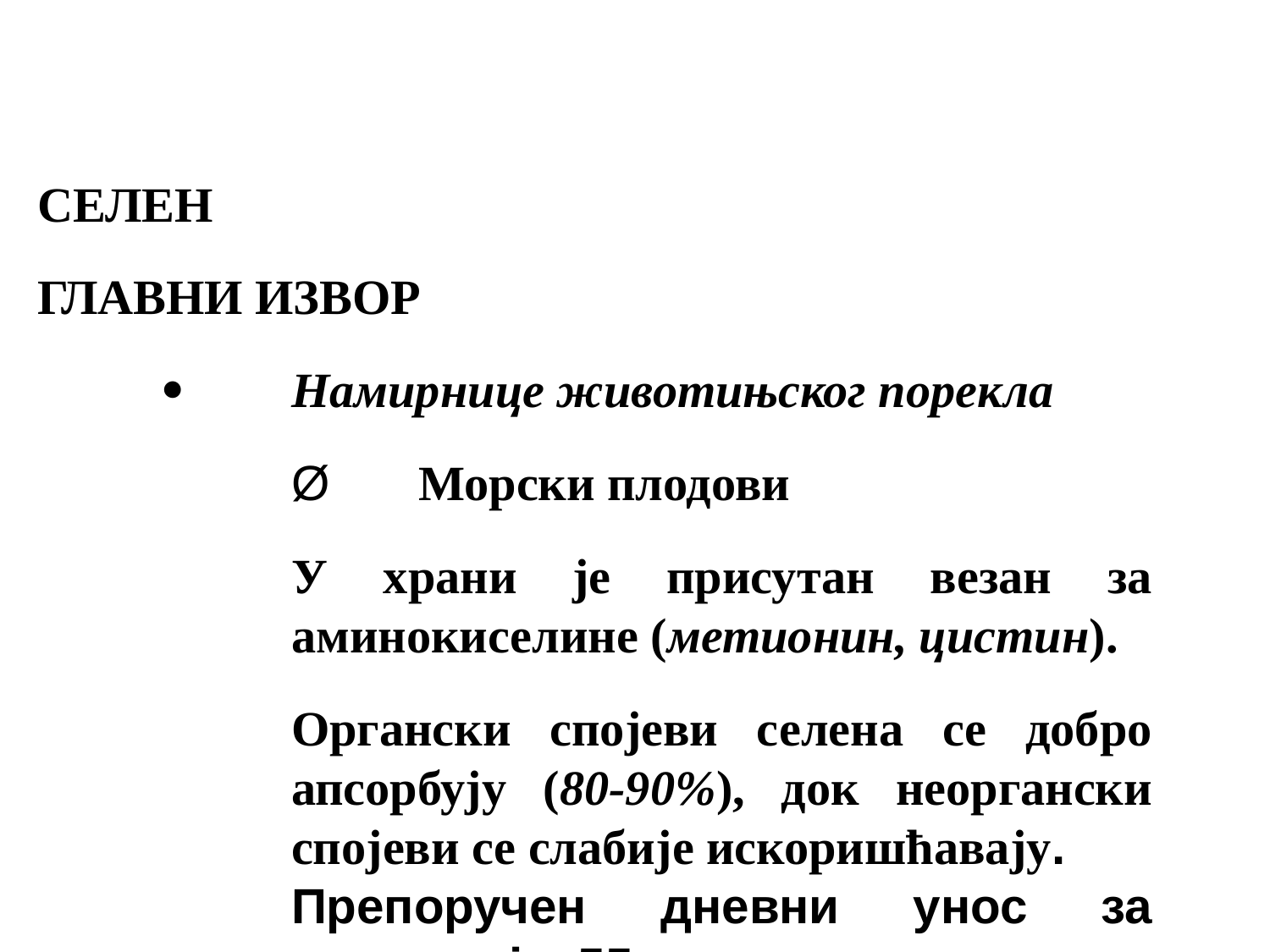

СЕЛЕН

ГЛАВНИ ИЗВОР

•	Намирнице животињског порекла

Ø	Морски плодови

У храни је присутан везан за аминокиселине (метионин, цистин).

Органски спојеви селена се добро апсорбују (80-90%), док неоргански спојеви се слабије искоришћавају.
Препоручен дневни унос за одрасле је  55 μg